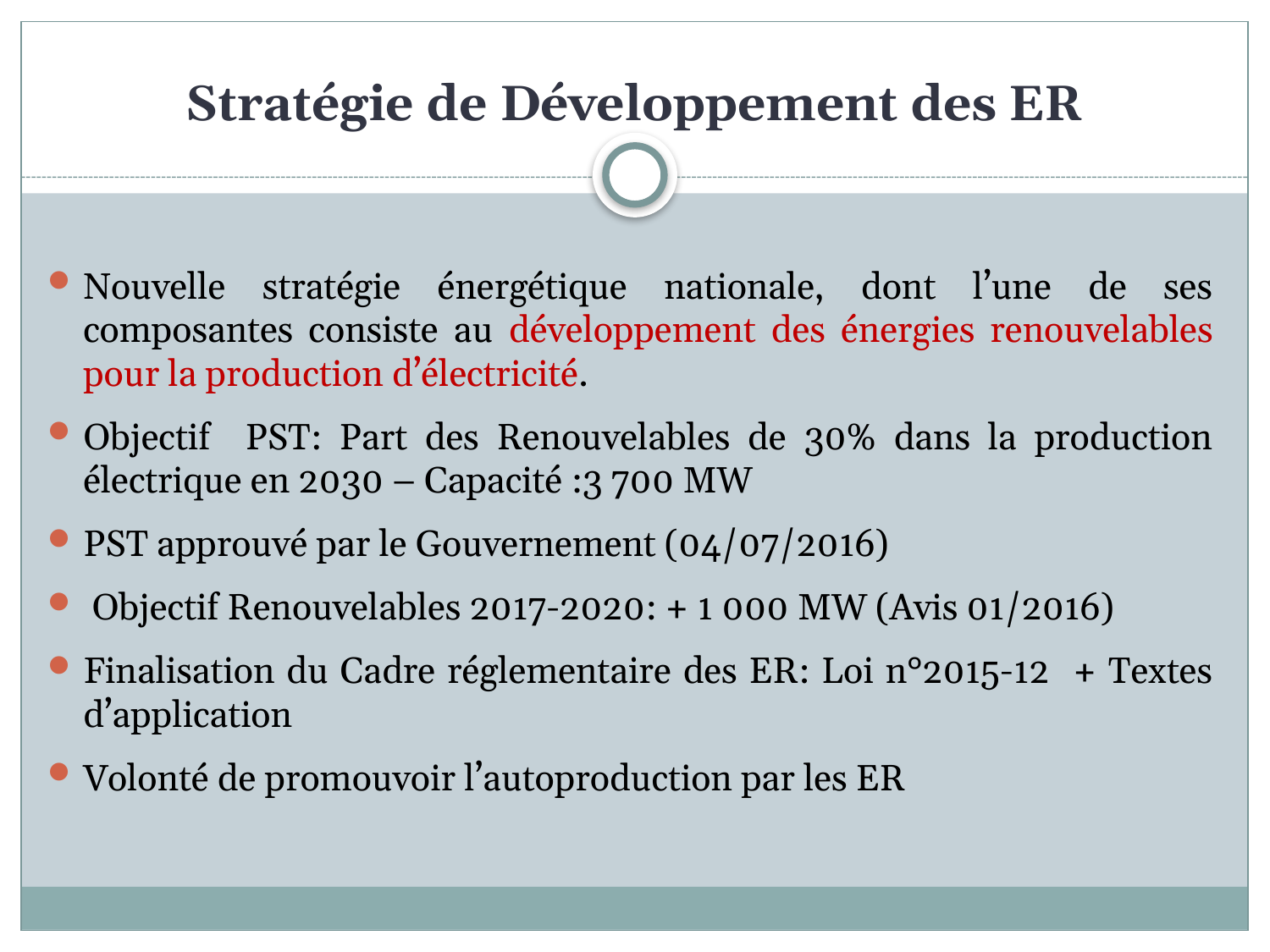

# Stratégie de Développement des ER
Nouvelle stratégie énergétique nationale, dont l’une de ses composantes consiste au développement des énergies renouvelables pour la production d’électricité.
Objectif  PST: Part des Renouvelables de 30% dans la production électrique en 2030 – Capacité :3 700 MW
PST approuvé par le Gouvernement (04/07/2016)
 Objectif Renouvelables 2017-2020: + 1 000 MW (Avis 01/2016)
Finalisation du Cadre réglementaire des ER: Loi n°2015-12  + Textes d’application
Volonté de promouvoir l’autoproduction par les ER